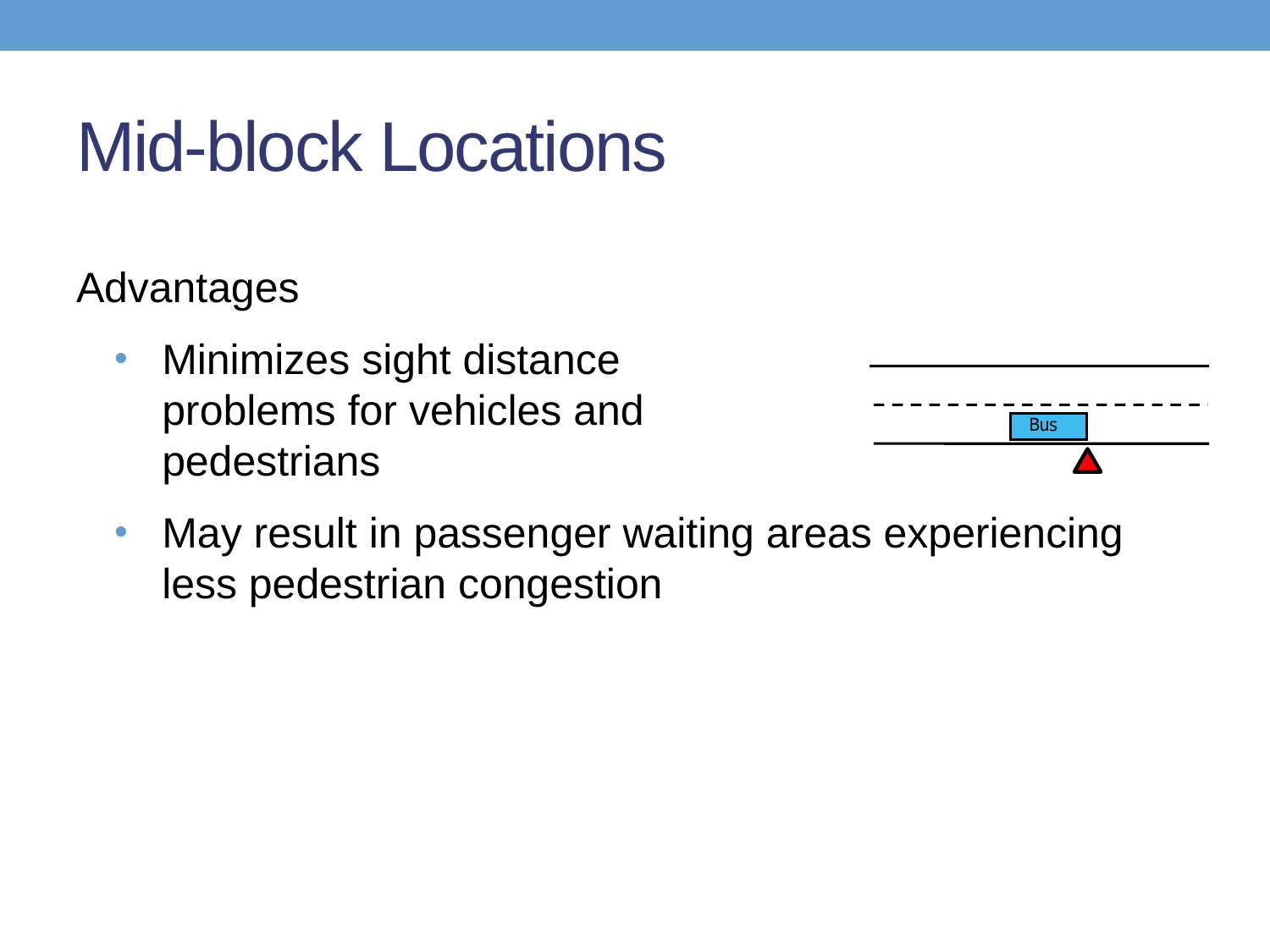

# Mid-block Locations
Advantages
Minimizes sight distance
problems for vehicles and
pedestrians
May result in passenger waiting areas experiencing less pedestrian congestion

Bus